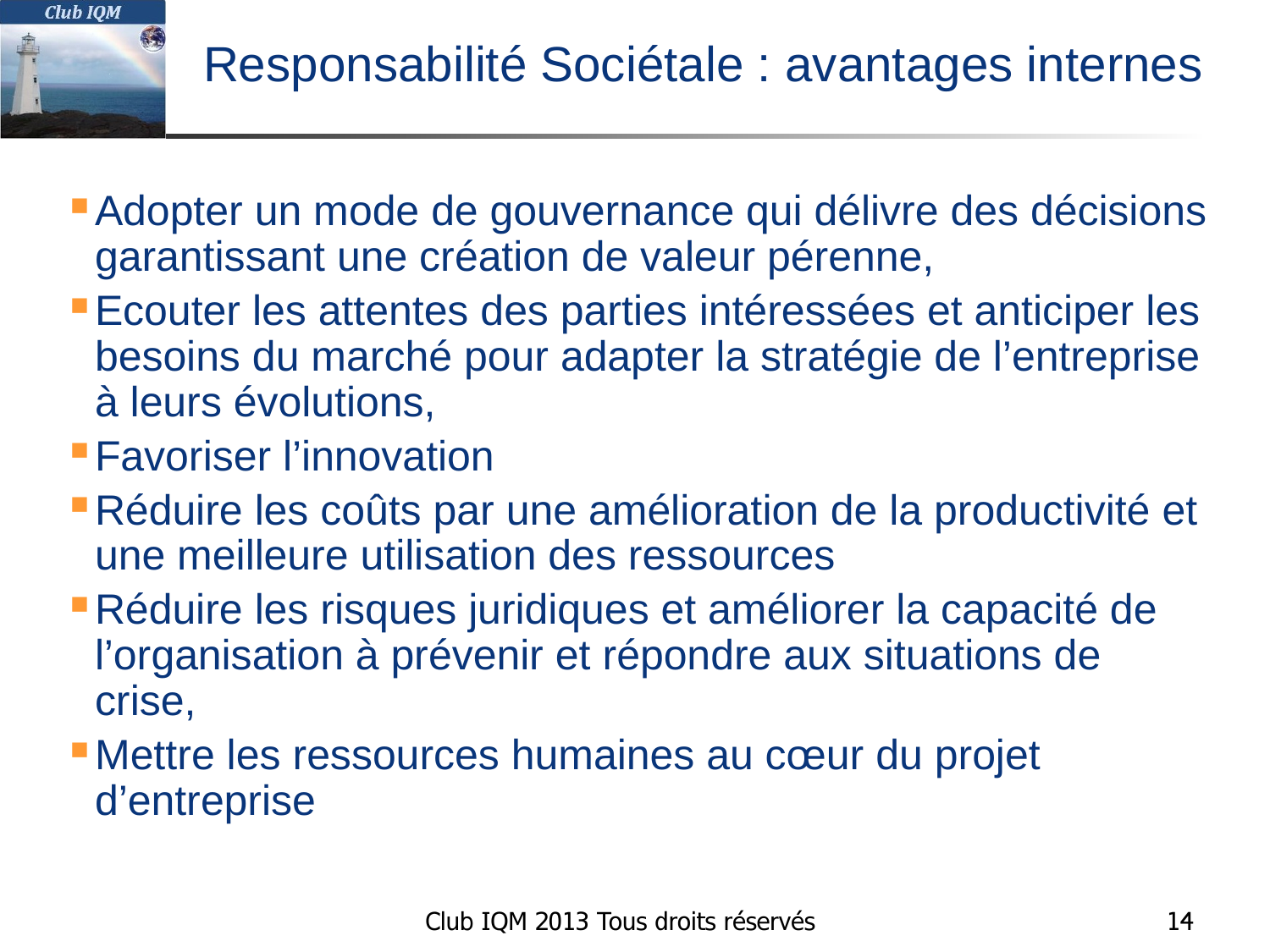

Responsabilité Sociétale : avantages internes

Adopter un mode de gouvernance qui délivre des décisions garantissant une création de valeur pérenne,
Ecouter les attentes des parties intéressées et anticiper les besoins du marché pour adapter la stratégie de l’entreprise à leurs évolutions,
Favoriser l’innovation
Réduire les coûts par une amélioration de la productivité et une meilleure utilisation des ressources
Réduire les risques juridiques et améliorer la capacité de l’organisation à prévenir et répondre aux situations de crise,
Mettre les ressources humaines au cœur du projet d’entreprise
Club IQM 2013 Tous droits réservés
14